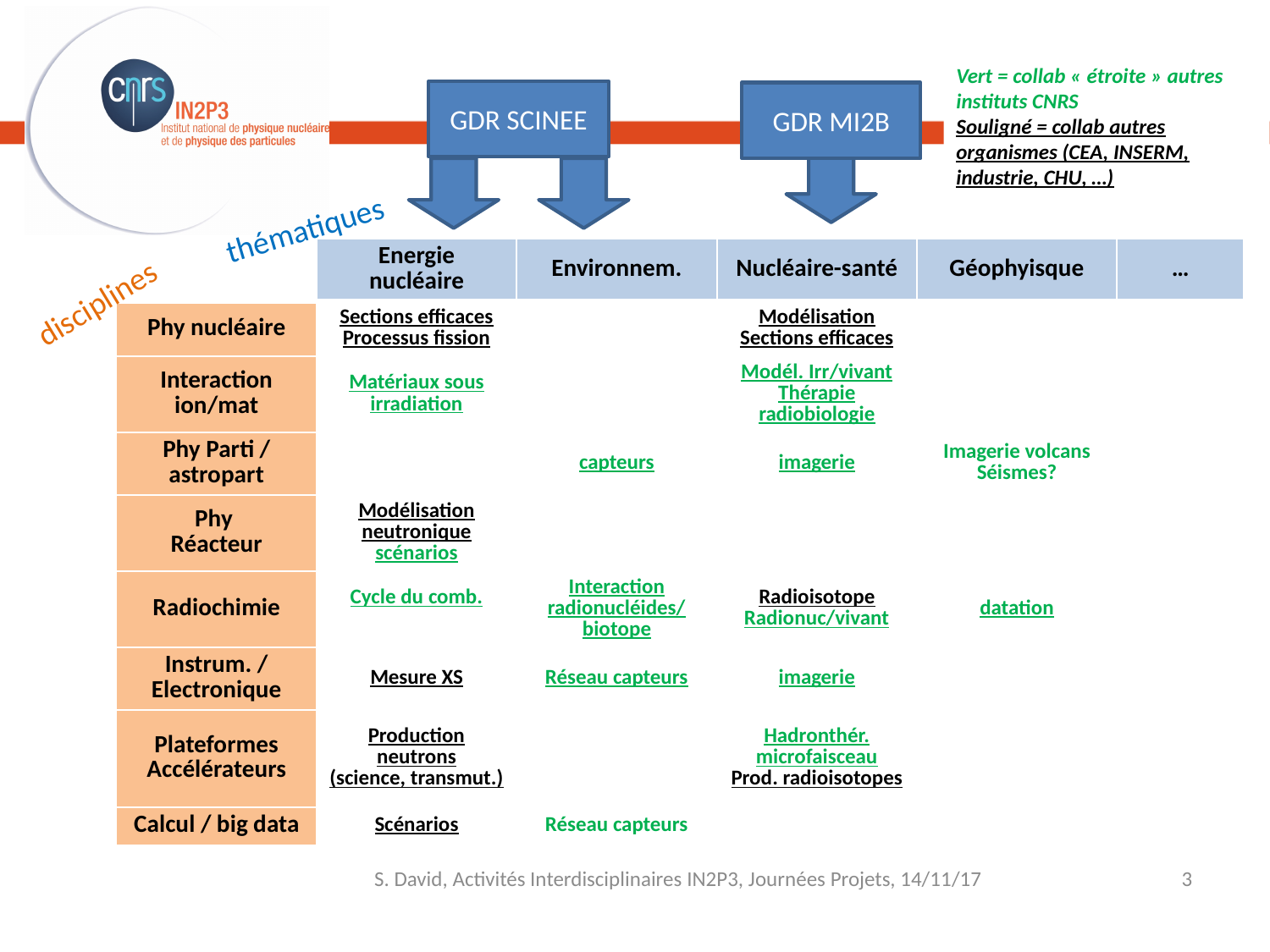

Vert = collab « étroite » autres instituts CNRS
Souligné = collab autres organismes (CEA, INSERM, industrie, CHU, …)
GDR SCINEE
GDR MI2B

thématiques
|  | Energie nucléaire | Environnem. | Nucléaire-santé | Géophyisque | … |
| --- | --- | --- | --- | --- | --- |
| Phy nucléaire | Sections efficaces Processus fission |  | Modélisation Sections efficaces |  |  |
| Interaction ion/mat | Matériaux sous irradiation |  | Modél. Irr/vivant Thérapie radiobiologie |  |  |
| Phy Parti / astropart |  | capteurs | imagerie | Imagerie volcans Séismes? |  |
| Phy Réacteur | Modélisation neutronique scénarios |  |  |  |  |
| Radiochimie | Cycle du comb. | Interaction radionucléides/ biotope | Radioisotope Radionuc/vivant | datation |  |
| Instrum. / Electronique | Mesure XS | Réseau capteurs | imagerie |  |  |
| Plateformes Accélérateurs | Production neutrons (science, transmut.) |  | Hadronthér. microfaisceau Prod. radioisotopes |  |  |
| Calcul / big data | Scénarios | Réseau capteurs |  |  |  |
disciplines
S. David, Activités Interdisciplinaires IN2P3, Journées Projets, 14/11/17
3